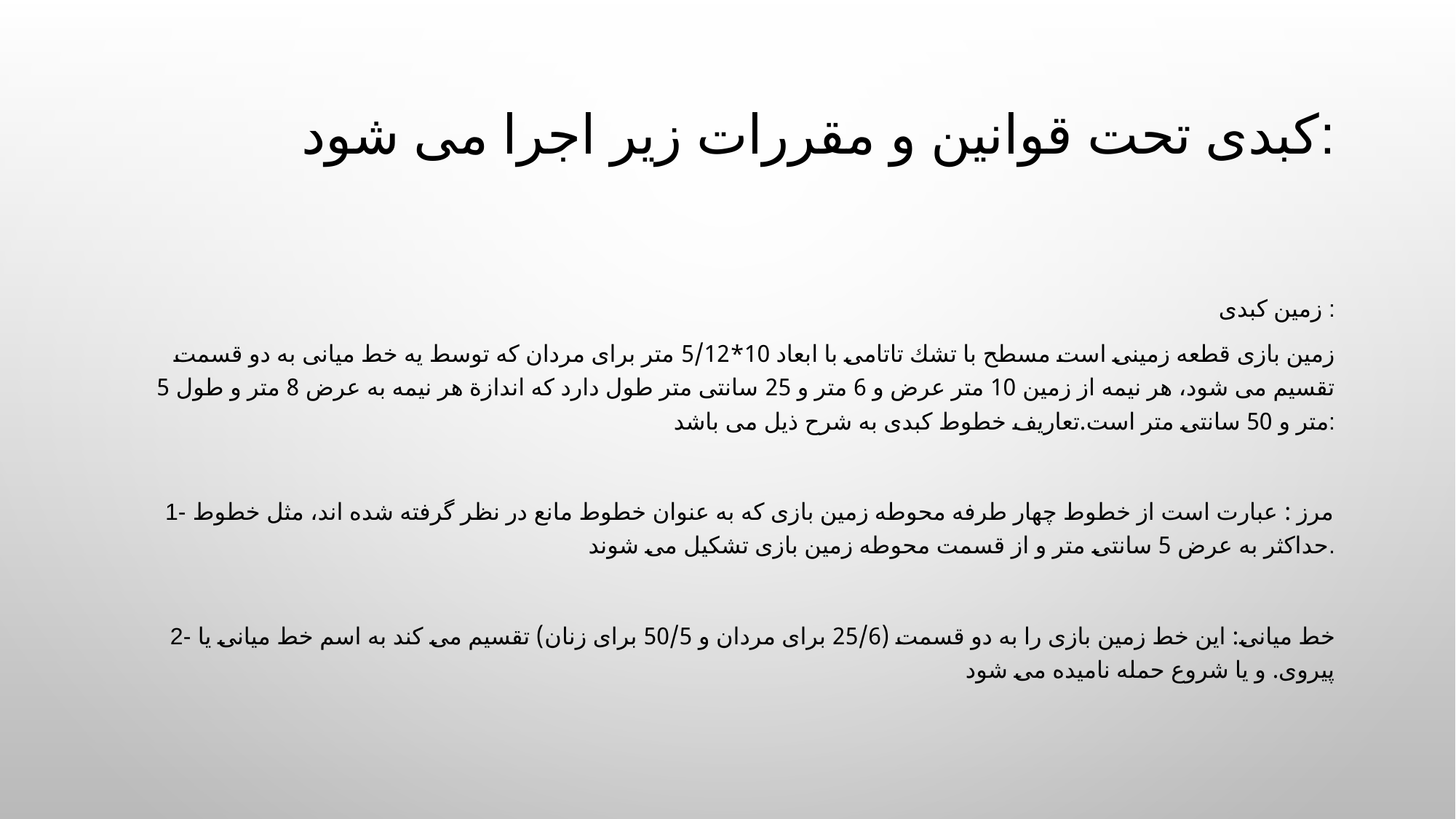

# كبدی تحت قوانین و مقررات زیر اجرا می شود:
زمین كبدی :
زمین بازی قطعه زمینی است مسطح با تشك تاتامی با ابعاد 10*5/12 متر برای مردان كه توسط یه خط میانی به دو قسمت تقسیم می شود،‌ هر نیمه از زمین 10 متر عرض و 6 متر و 25 سانتی متر طول دارد كه اندازة هر نیمه به عرض 8 متر و طول 5 متر و 50 سانتی متر است.تعاریف خطوط كبدی به شرح ذیل می باشد:

1- مرز : عبارت است از خطوط چهار طرفه محوطه زمین بازی كه به عنوان خطوط مانع در نظر گرفته شده اند، مثل خطوط حداكثر به عرض 5 سانتی متر و از قسمت محوطه زمین بازی تشكیل می شوند.

2- خط میانی: این خط زمین بازی را به دو قسمت (25/6 برای مردان و 50/5 برای زنان) تقسیم می كند به اسم خط میانی یا پیروی. و یا شروع حمله نامیده می شود